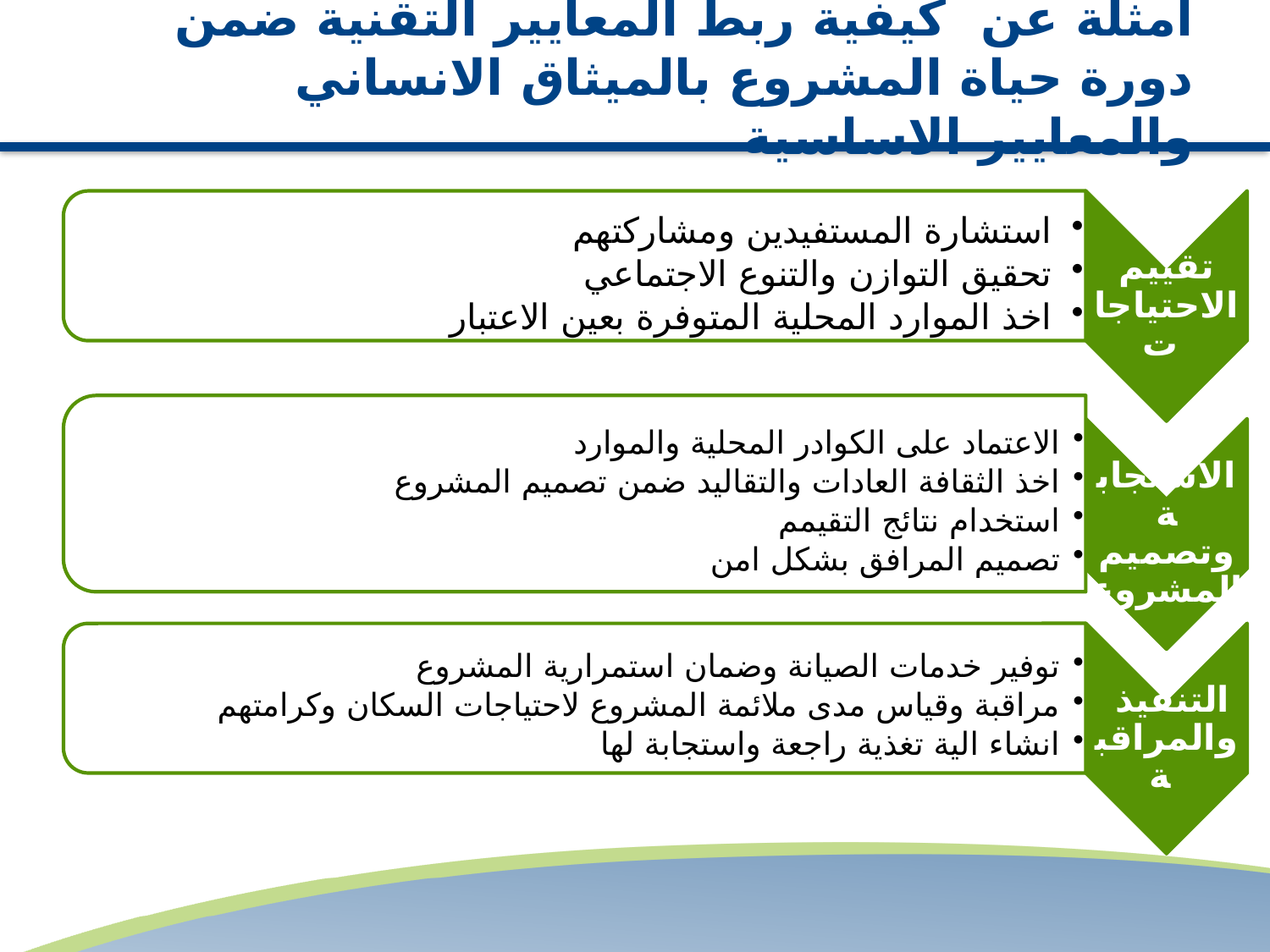

# امثلة عن  كيفية ربط المعايير التقنية ضمن دورة حياة المشروع بالميثاق الانساني والمعايير الاساسية
تقييم الاحتياجات
استشارة المستفيدين ومشاركتهم
تحقيق التوازن والتنوع الاجتماعي
اخذ الموارد المحلية المتوفرة بعين الاعتبار
الاستجابة وتصميم المشروع
الاعتماد على الكوادر المحلية والموارد
اخذ الثقافة العادات والتقاليد ضمن تصميم المشروع
استخدام نتائج التقيمم
تصميم المرافق بشكل امن
التنفيذ  والمراقبة
توفير خدمات الصيانة وضمان استمرارية المشروع
مراقبة وقياس مدى ملائمة المشروع لاحتياجات السكان وكرامتهم
انشاء الية تغذية راجعة واستجابة لها